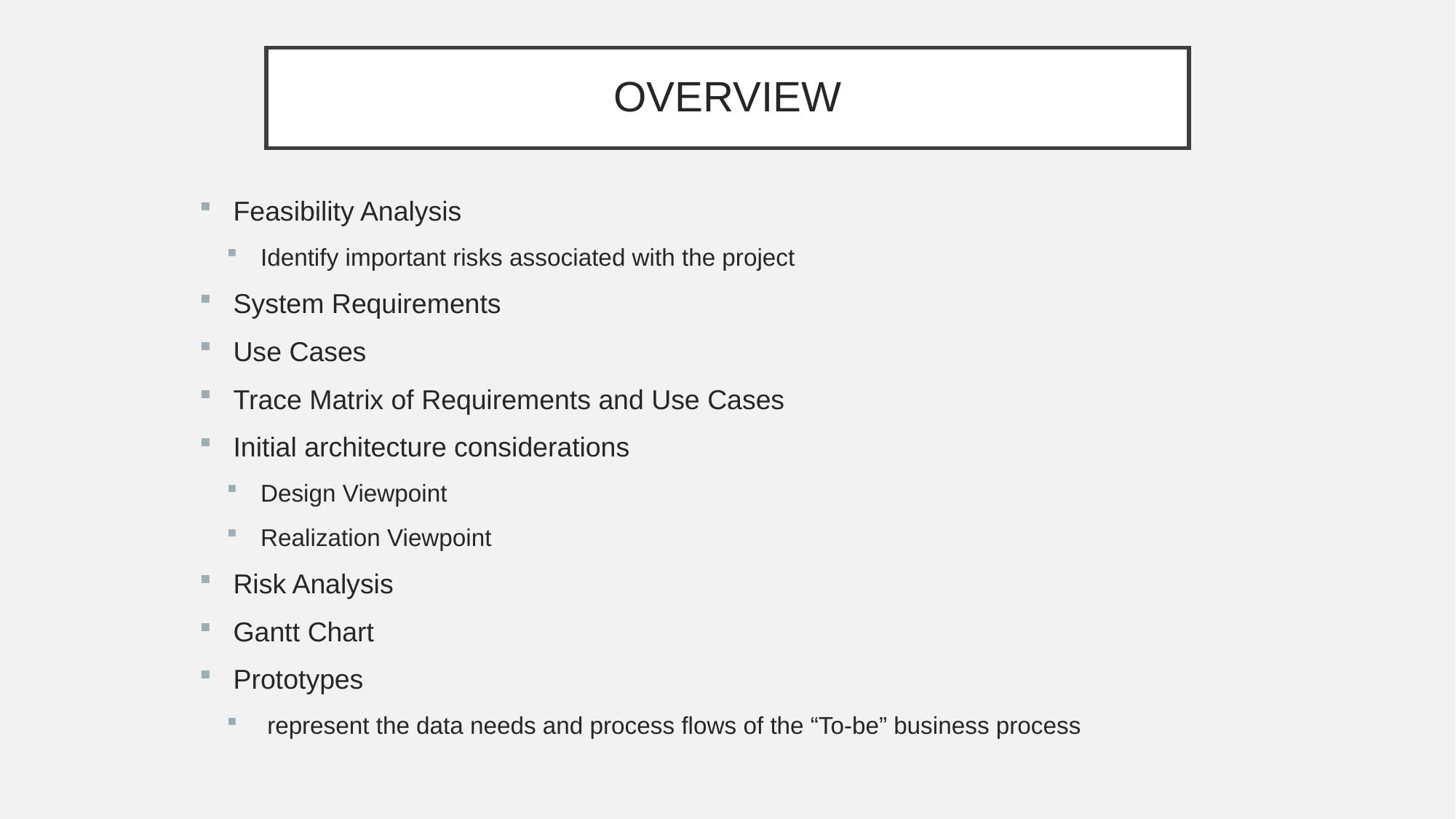

# OVERVIEW
Feasibility Analysis
Identify important risks associated with the project
System Requirements
Use Cases
Trace Matrix of Requirements and Use Cases
Initial architecture considerations
Design Viewpoint
Realization Viewpoint
Risk Analysis
Gantt Chart
Prototypes
 represent the data needs and process flows of the “To-be” business process